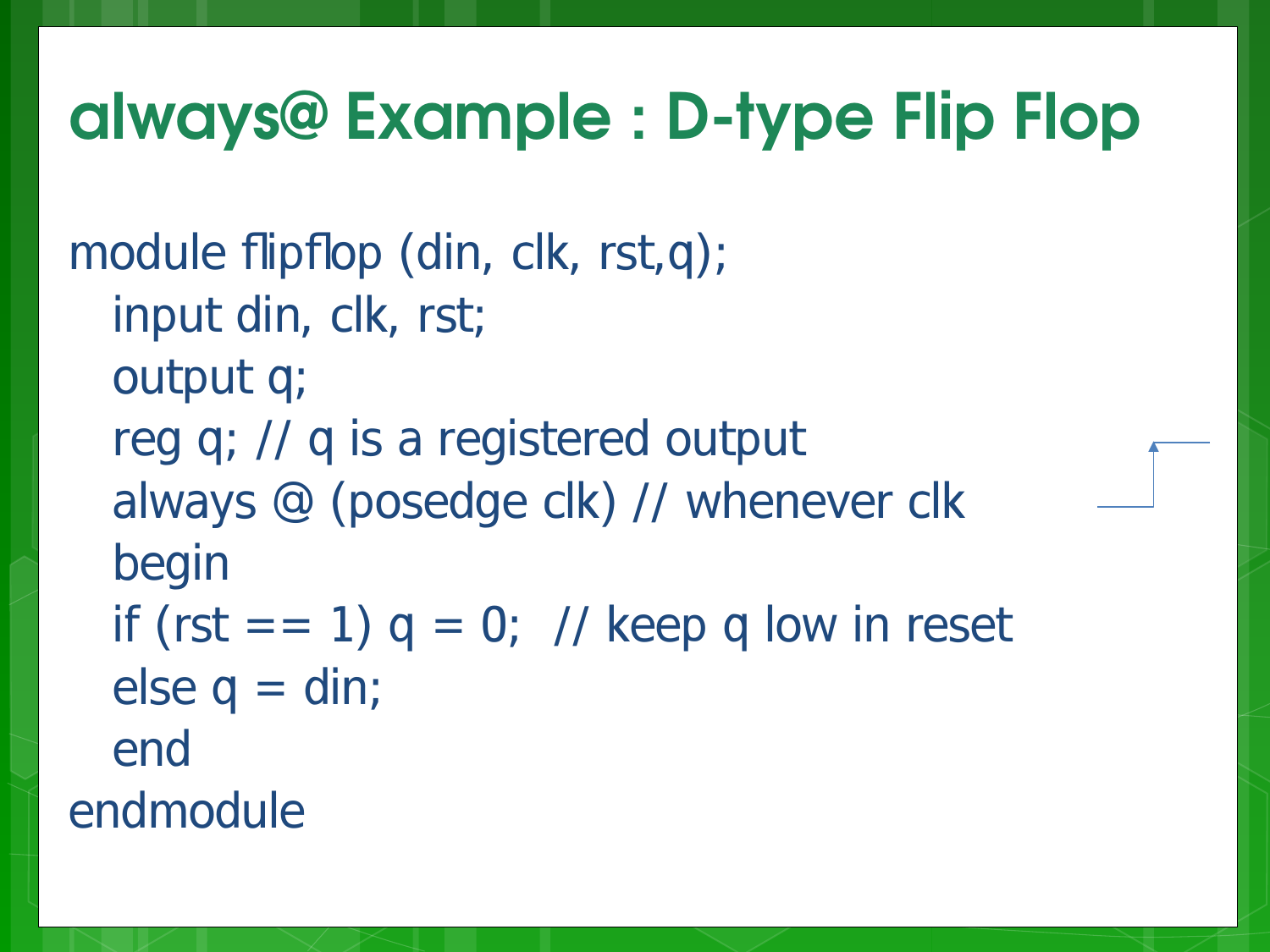

# always@ Example : D-type Flip Flop
module flipflop (din, clk, rst,q);
	input din, clk, rst;
	output q;
	reg q; // q is a registered output
	always @ (posedge clk) // whenever clk
	begin
		if (rst == 1) q = 0;  // keep q low in reset
		else q = din;
	end
endmodule